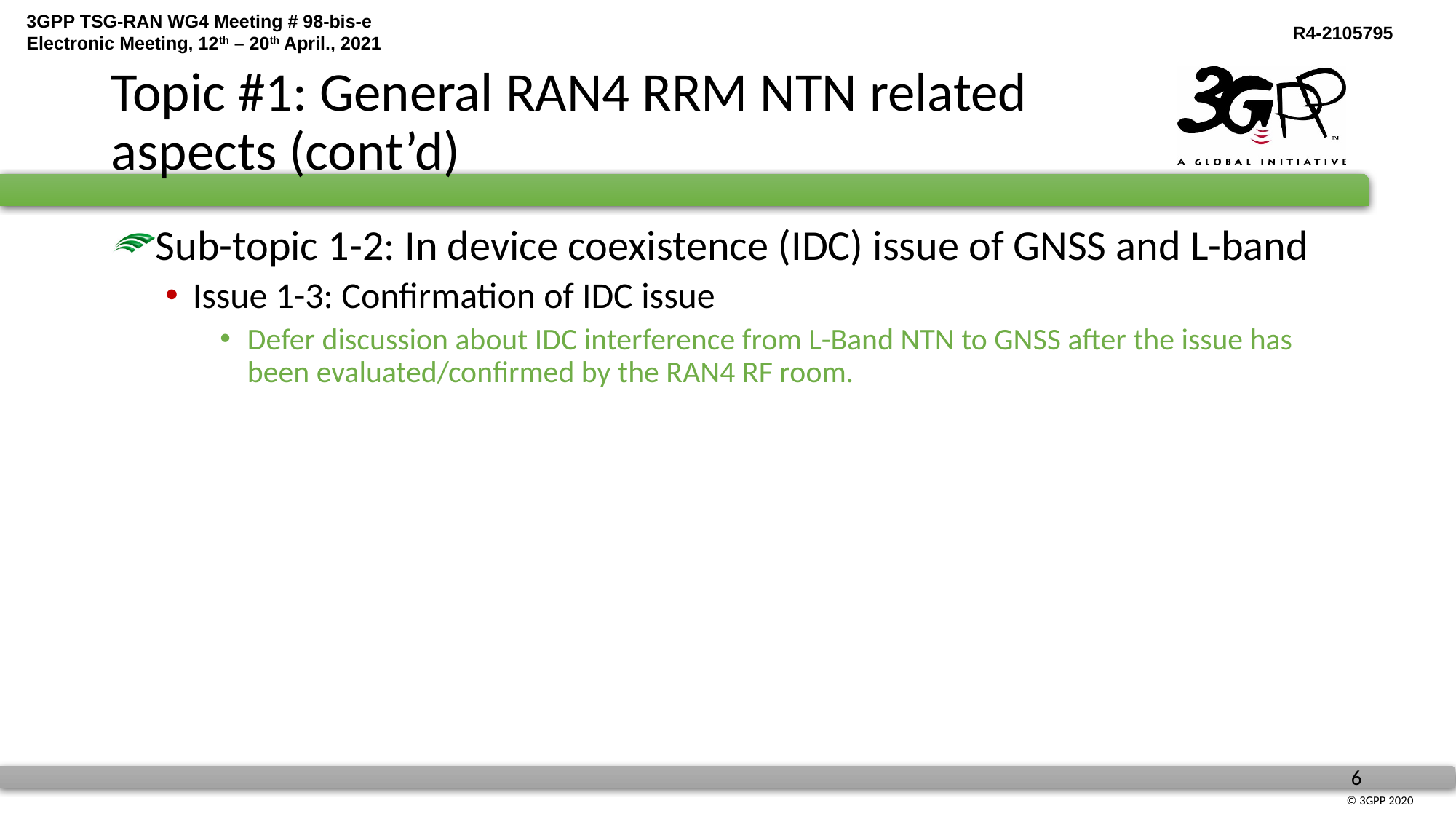

# Topic #1: General RAN4 RRM NTN related aspects (cont’d)
Sub-topic 1-2: In device coexistence (IDC) issue of GNSS and L-band
Issue 1-3: Confirmation of IDC issue
Defer discussion about IDC interference from L-Band NTN to GNSS after the issue has been evaluated/confirmed by the RAN4 RF room.